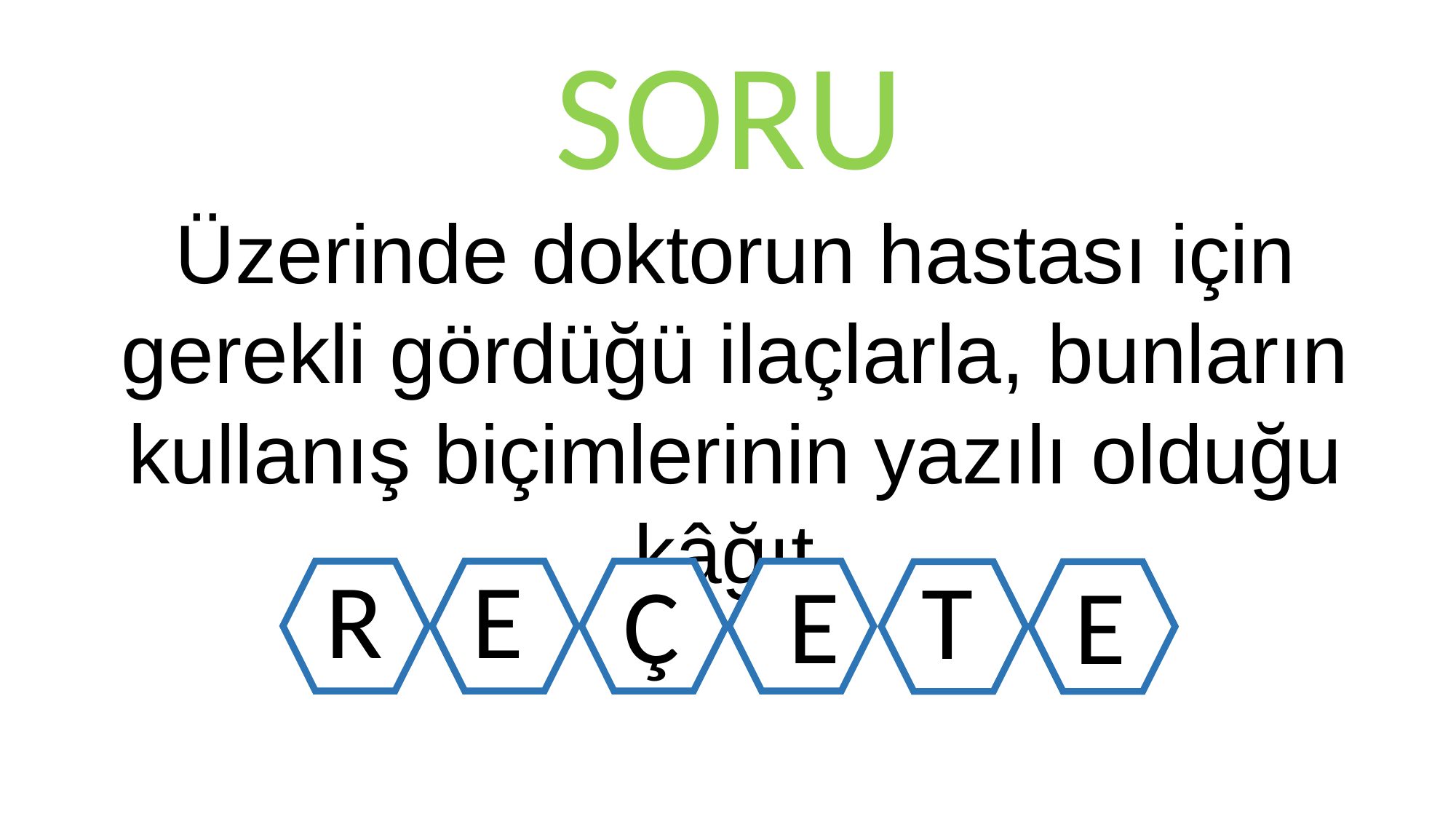

SORU
Üzerinde doktorun hastası için gerekli gördüğü ilaçlarla, bunların kullanış biçimlerinin yazılı olduğu kâğıt.
R
E
T
Ç
E
E